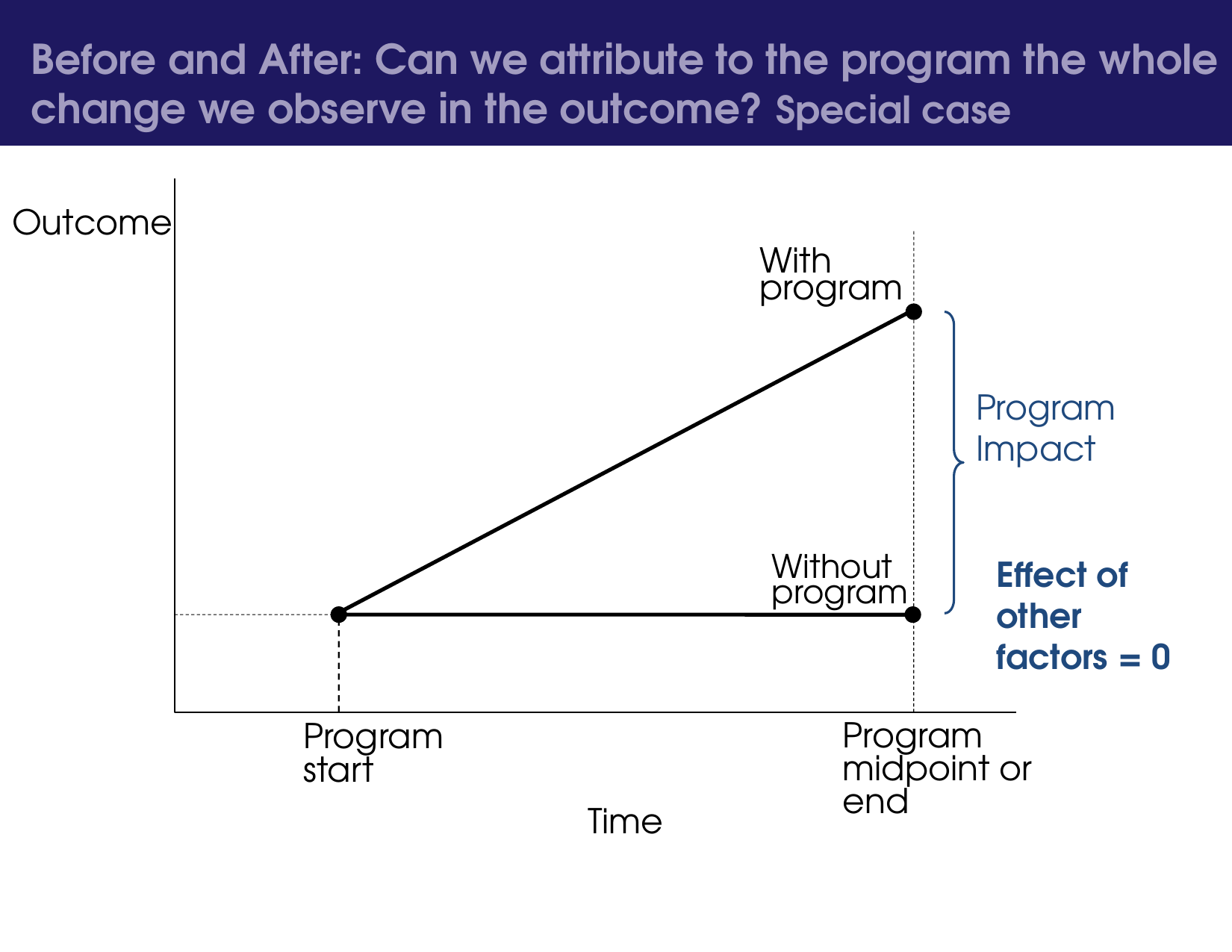

Before and After: Can we attribute to the program the whole change we observe in the outcome? Special case

Outcome

With
program

Program
Impact
Without
program
Effect of other
factors = 0

Program
midpoint or end
Program
start
Time